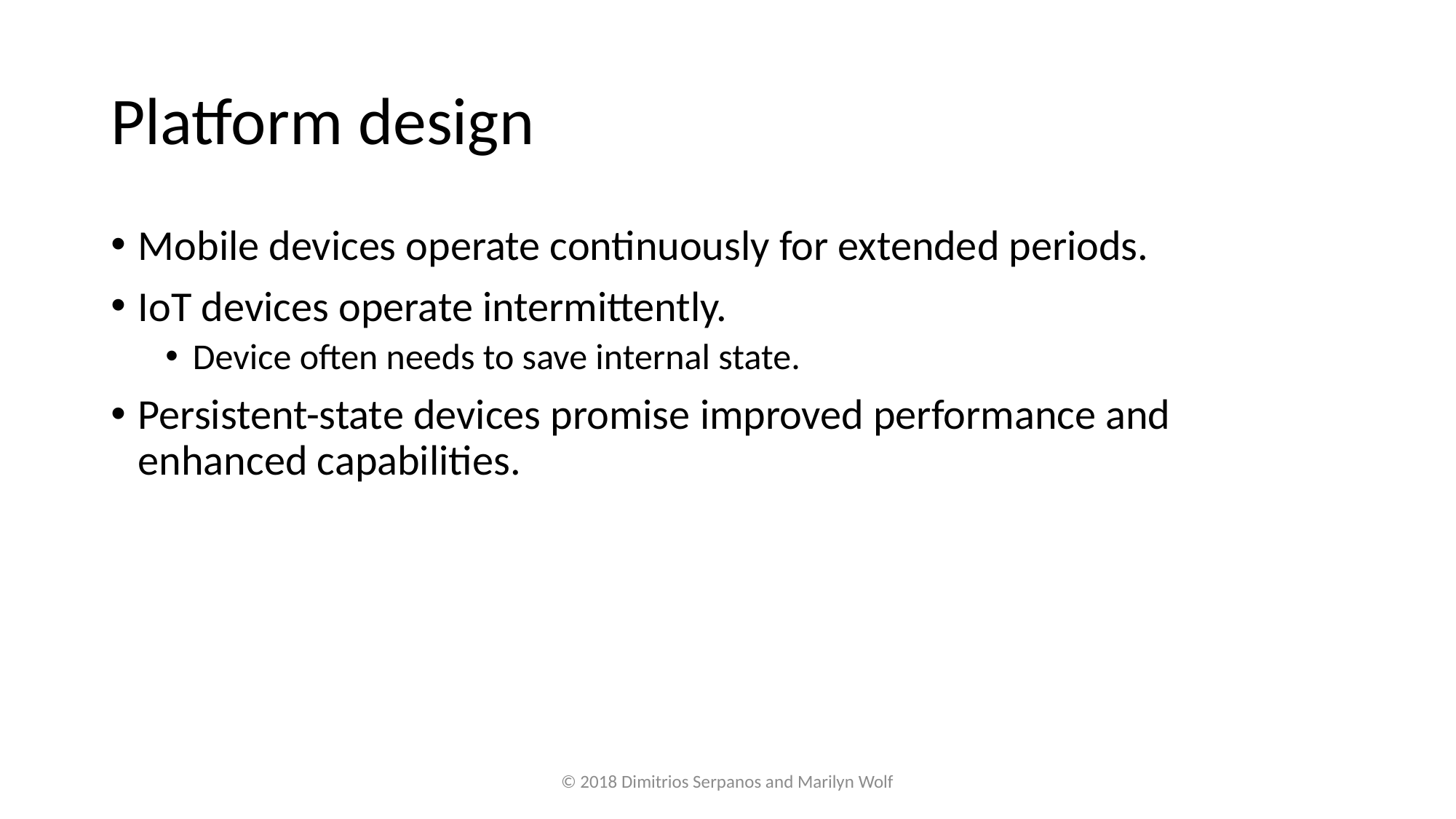

# Platform design
Mobile devices operate continuously for extended periods.
IoT devices operate intermittently.
Device often needs to save internal state.
Persistent-state devices promise improved performance and enhanced capabilities.
© 2018 Dimitrios Serpanos and Marilyn Wolf